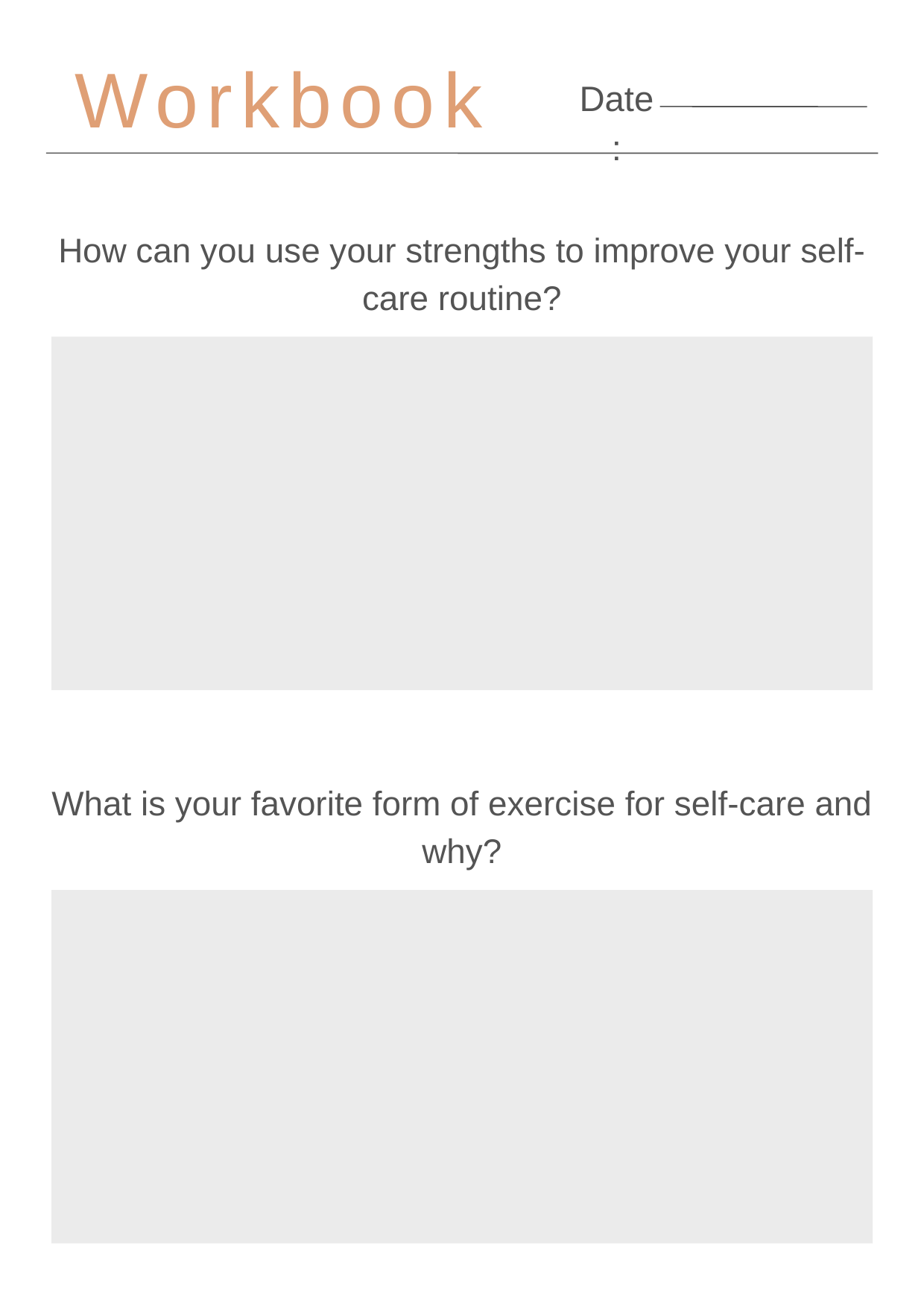

Workbook
Date:

How can you use your strengths to improve your self-care routine?

What is your favorite form of exercise for self-care and why?